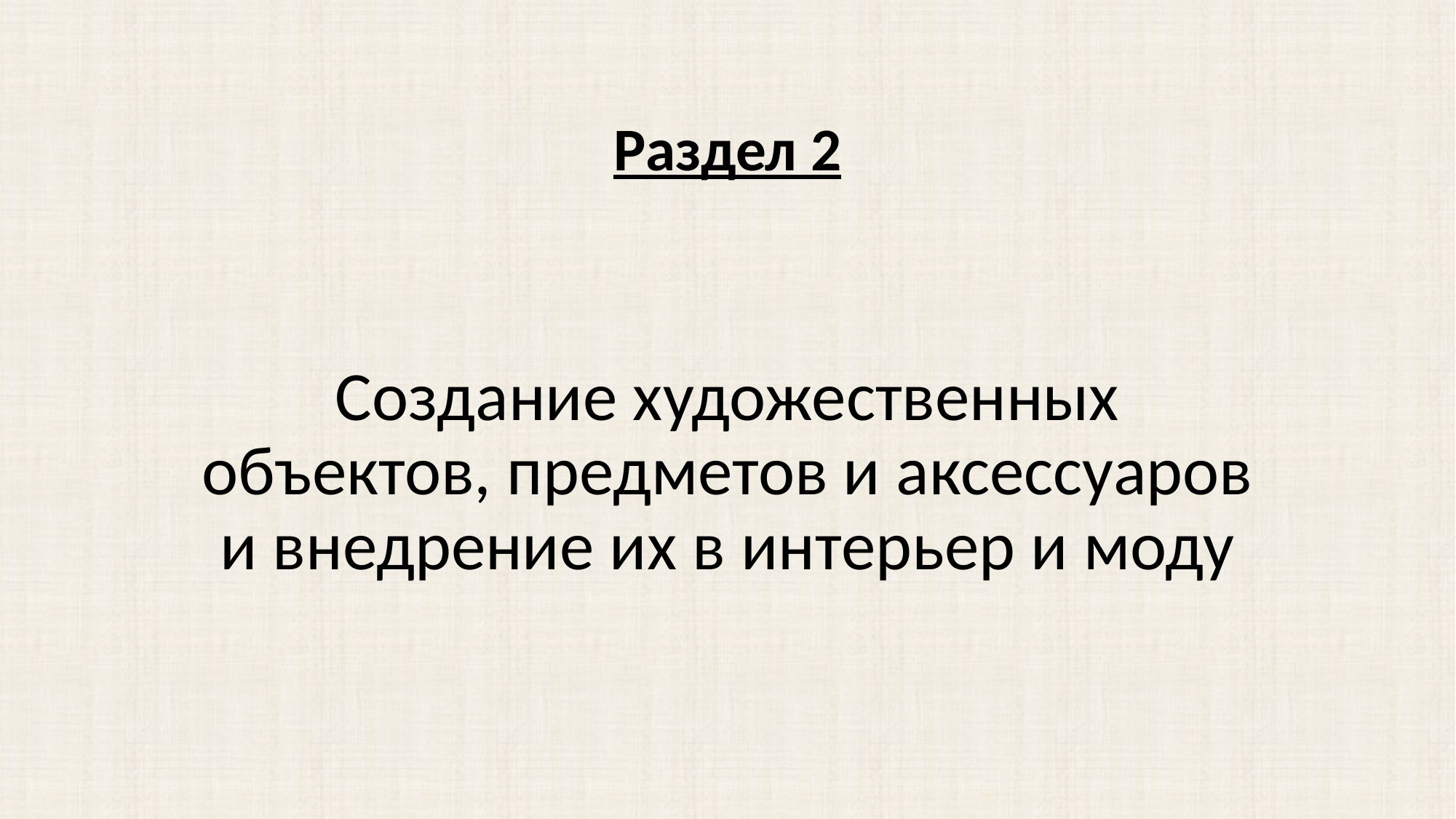

Раздел 2
# Создание художественных объектов, предметов и аксессуаров и внедрение их в интерьер и моду